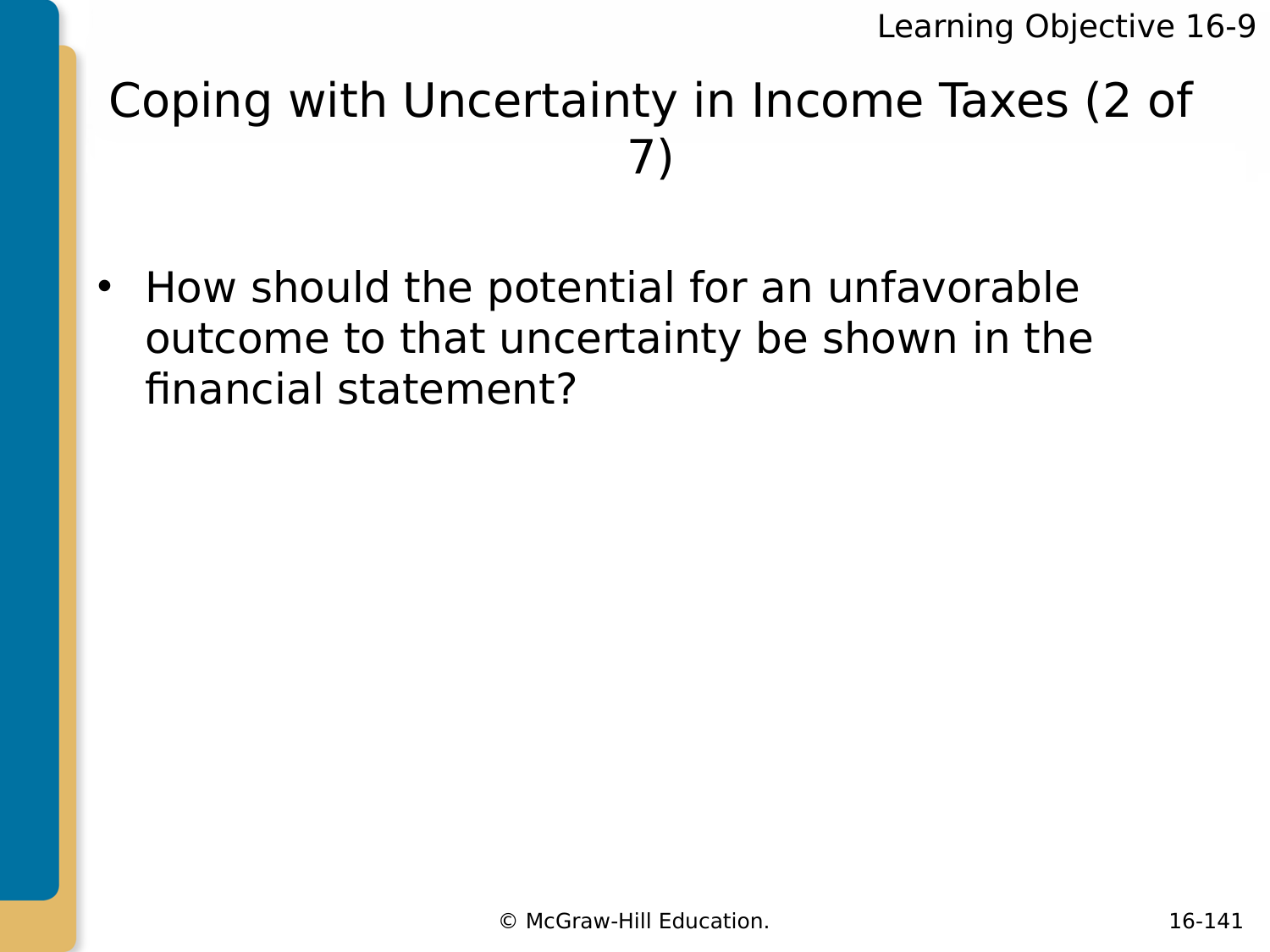

Learning Objective 16-9
# Coping with Uncertainty in Income Taxes (2 of 7)
How should the potential for an unfavorable outcome to that uncertainty be shown in the financial statement?